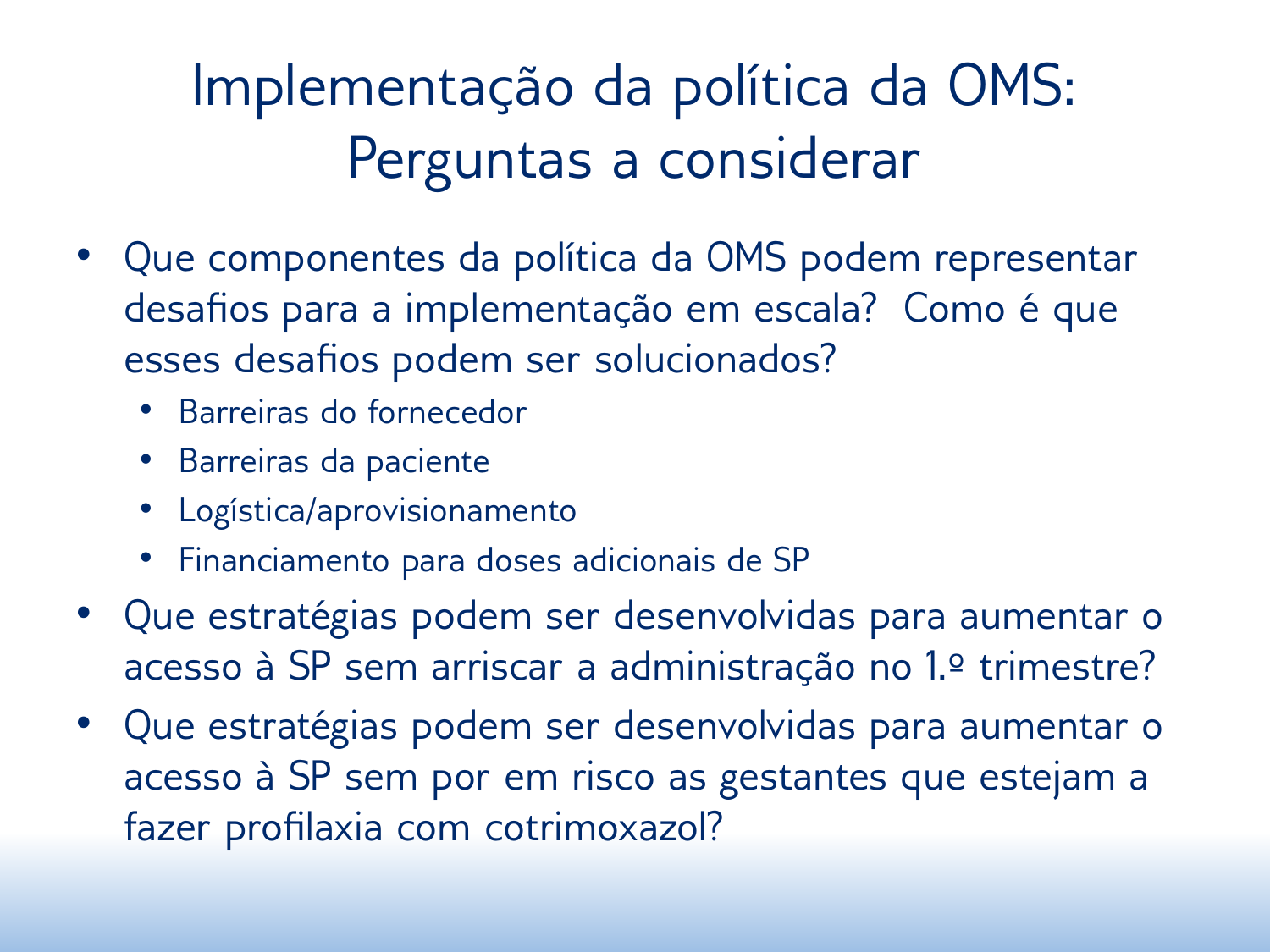

# Implementação da política da OMS: Perguntas a considerar
Que componentes da política da OMS podem representar desafios para a implementação em escala?  Como é que esses desafios podem ser solucionados?
Barreiras do fornecedor
Barreiras da paciente
Logística/aprovisionamento
Financiamento para doses adicionais de SP
Que estratégias podem ser desenvolvidas para aumentar o acesso à SP sem arriscar a administração no 1.º trimestre?
Que estratégias podem ser desenvolvidas para aumentar o acesso à SP sem por em risco as gestantes que estejam a fazer profilaxia com cotrimoxazol?